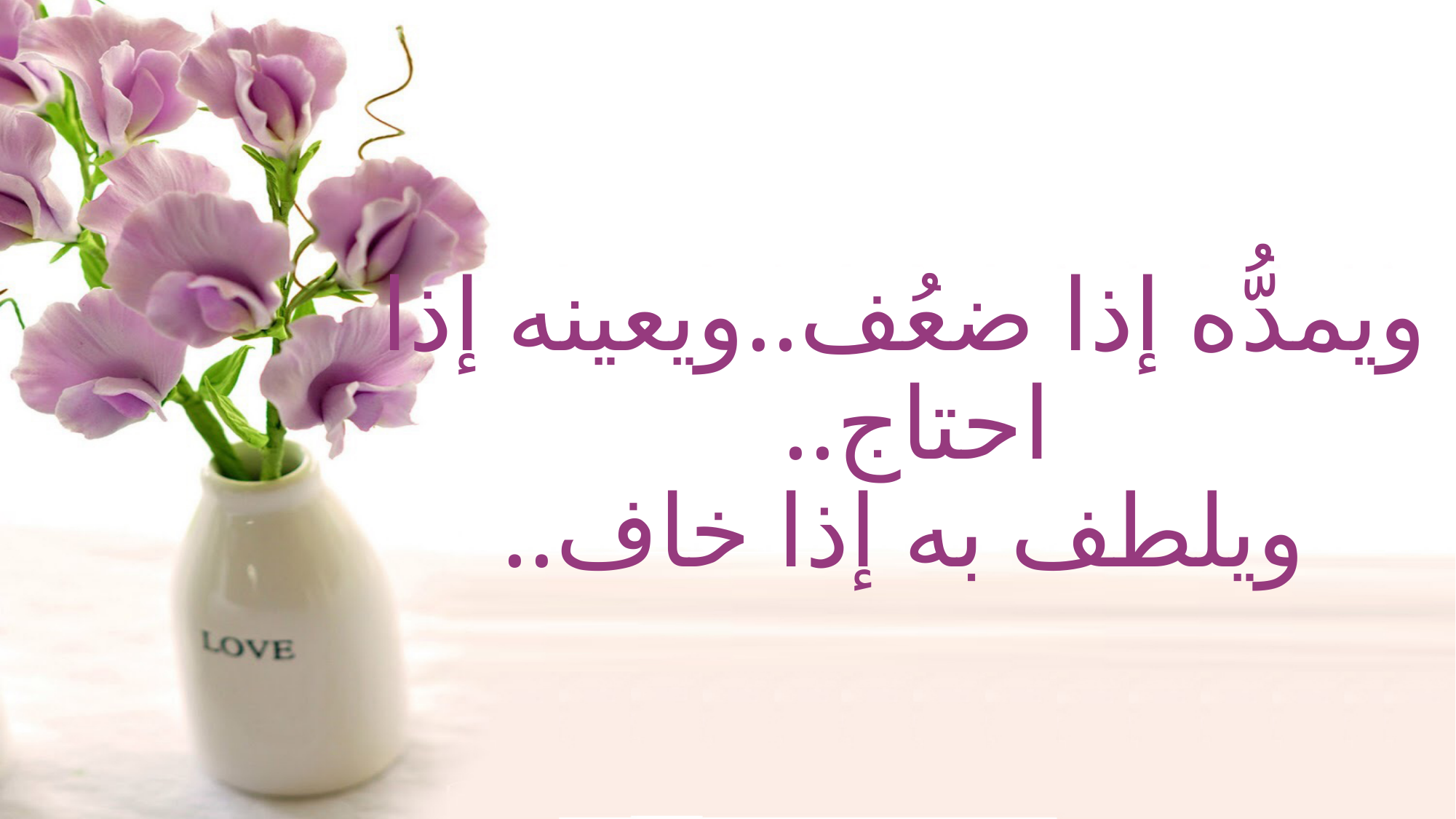

# ويمدُّه إذا ضعُف..ويعينه إذا احتاج.. ويلطف به إذا خاف..